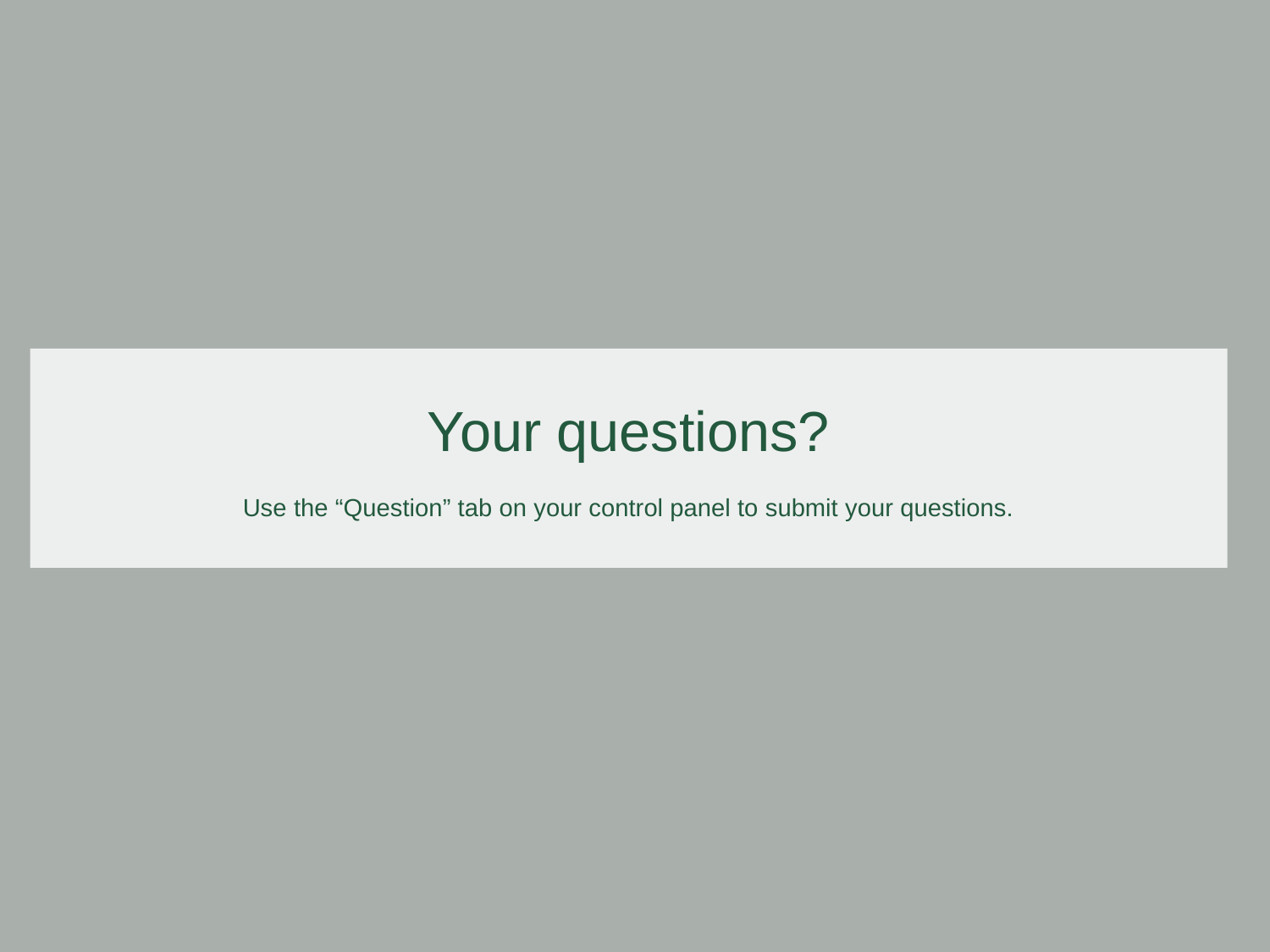

# Your questions? Use the “Question” tab on your control panel to submit your questions.